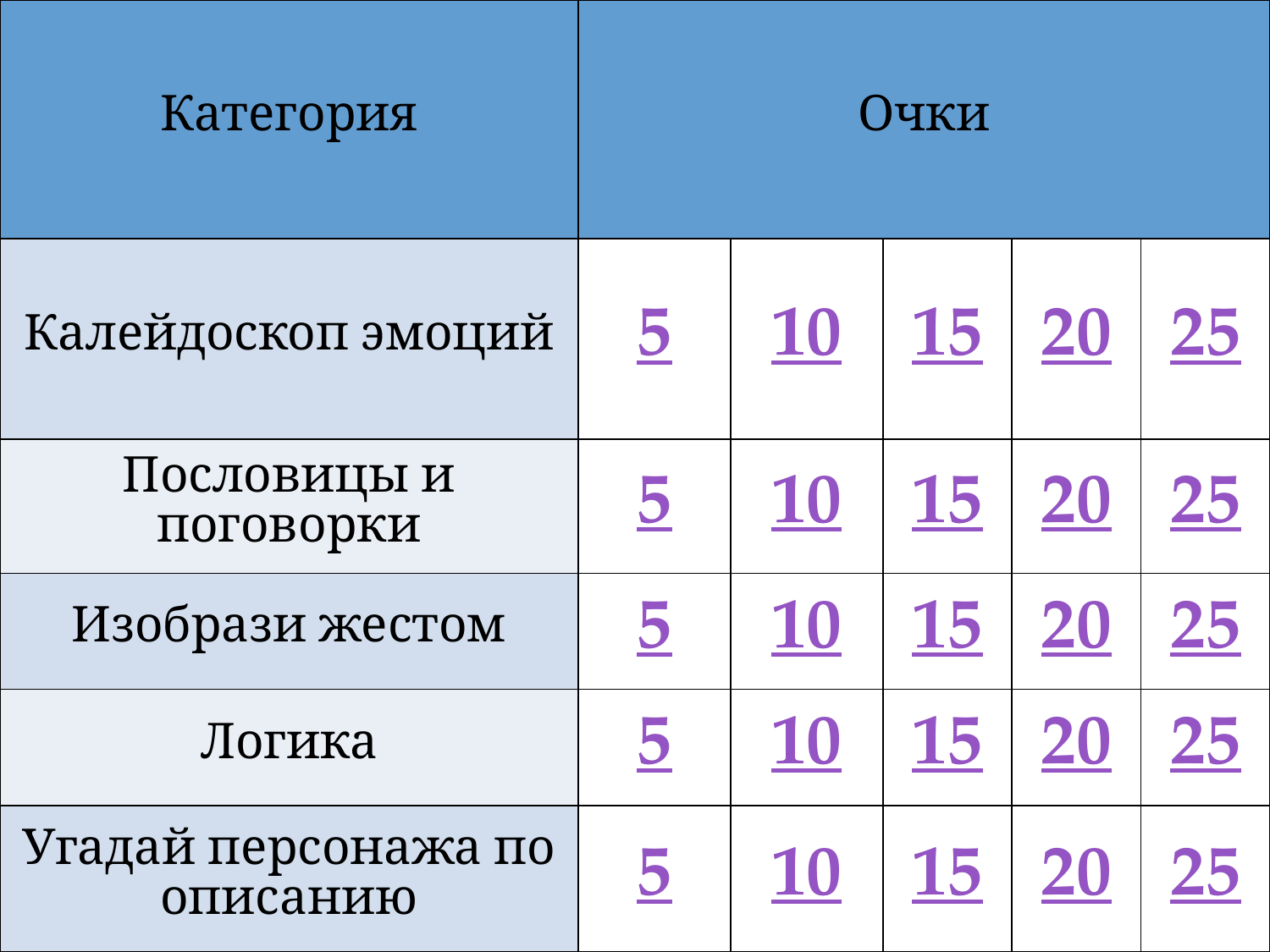

| Категория | Очки |  |  |  |  |
| --- | --- | --- | --- | --- | --- |
| Калейдоскоп эмоций | 5 | 10 | 15 | 20 | 25 |
| Пословицы и поговорки | 5 | 10 | 15 | 20 | 25 |
| Изобрази жестом | 5 | 10 | 15 | 20 | 25 |
| Логика | 5 | 10 | 15 | 20 | 25 |
| Угадай персонажа по описанию | 5 | 10 | 15 | 20 | 25 |